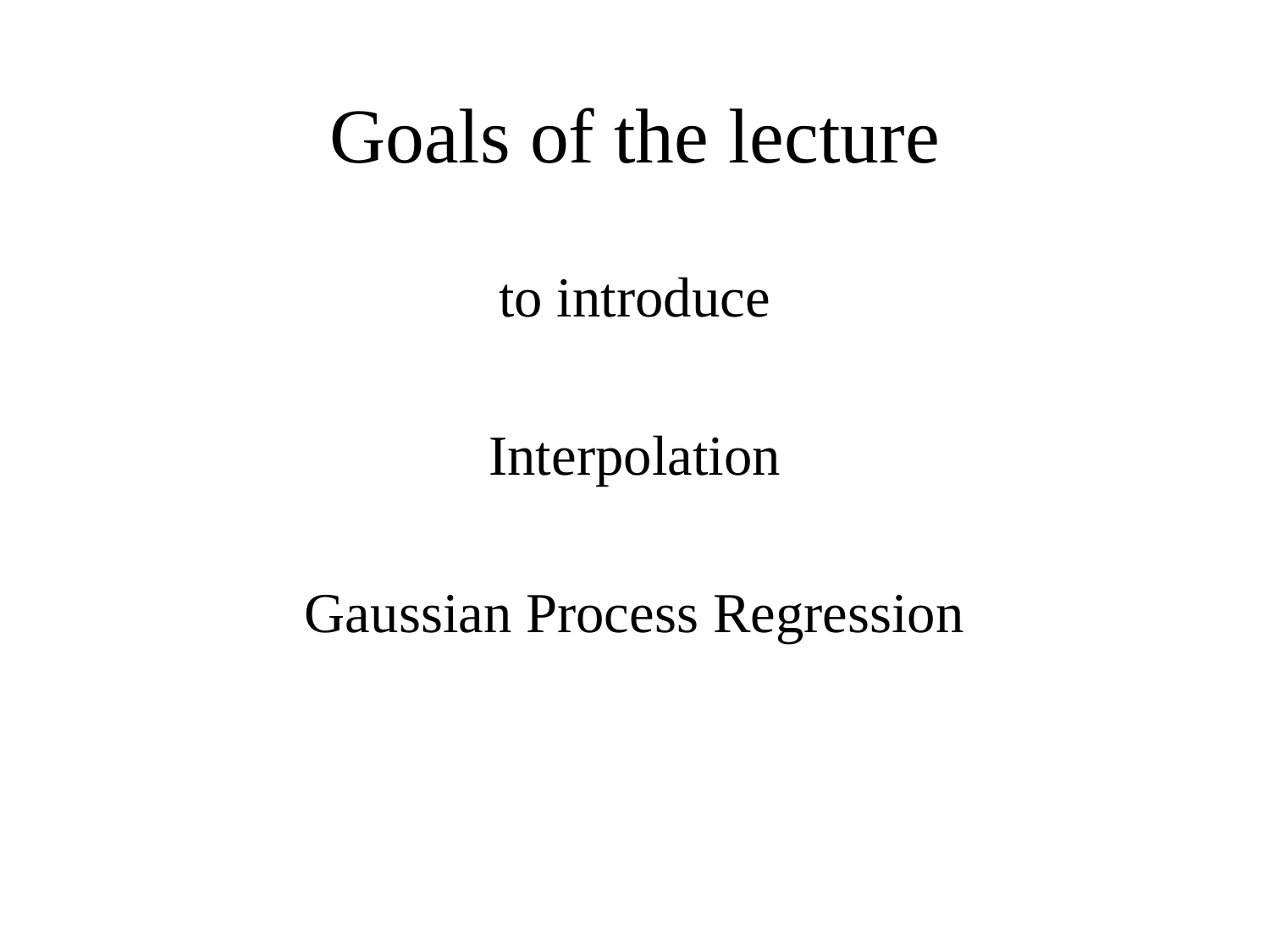

# Goals of the lecture
to introduce

Interpolation

Gaussian Process Regression